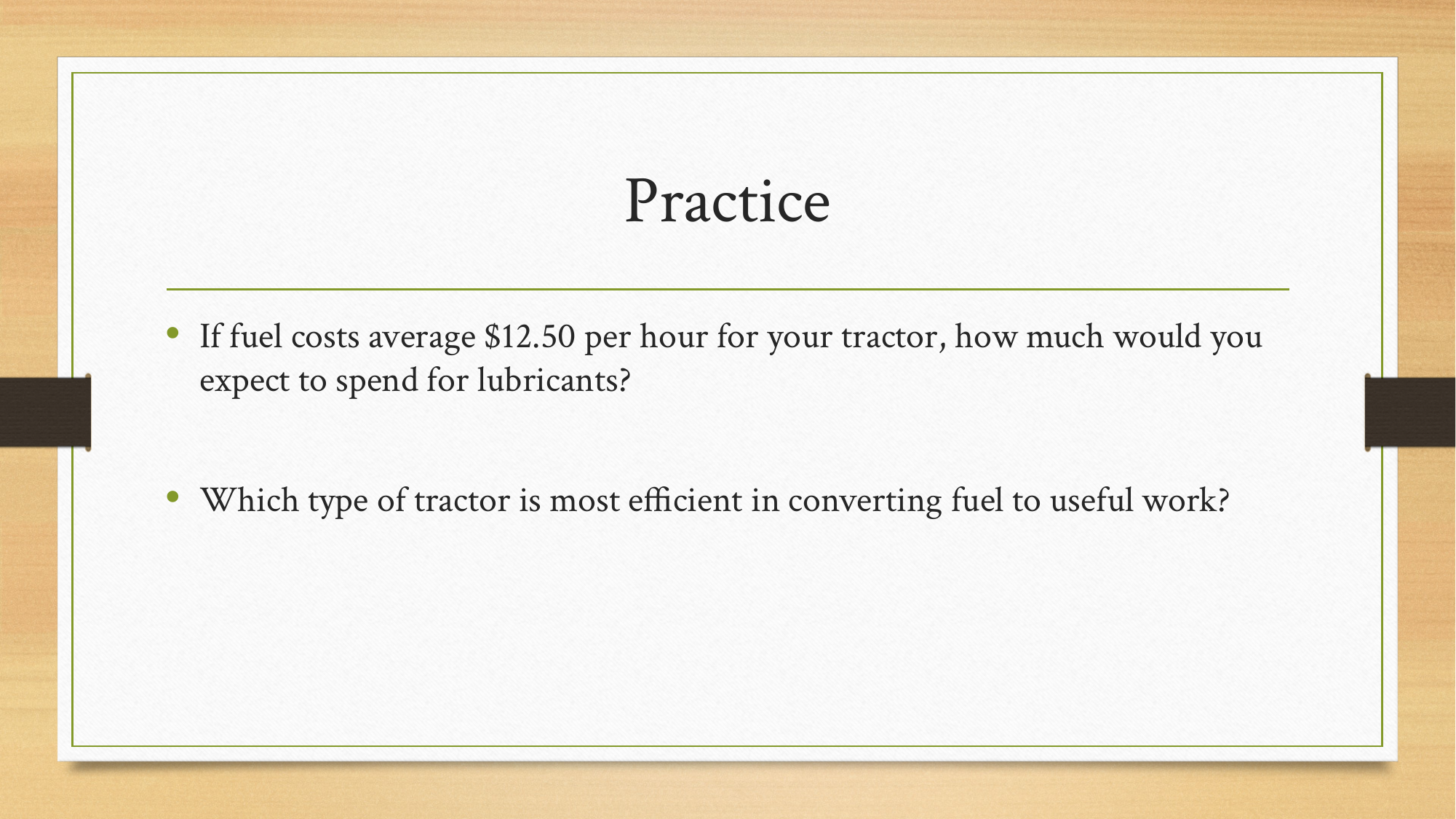

# Practice
If fuel costs average $12.50 per hour for your tractor, how much would you expect to spend for lubricants?

Which type of tractor is most efficient in converting fuel to useful work?